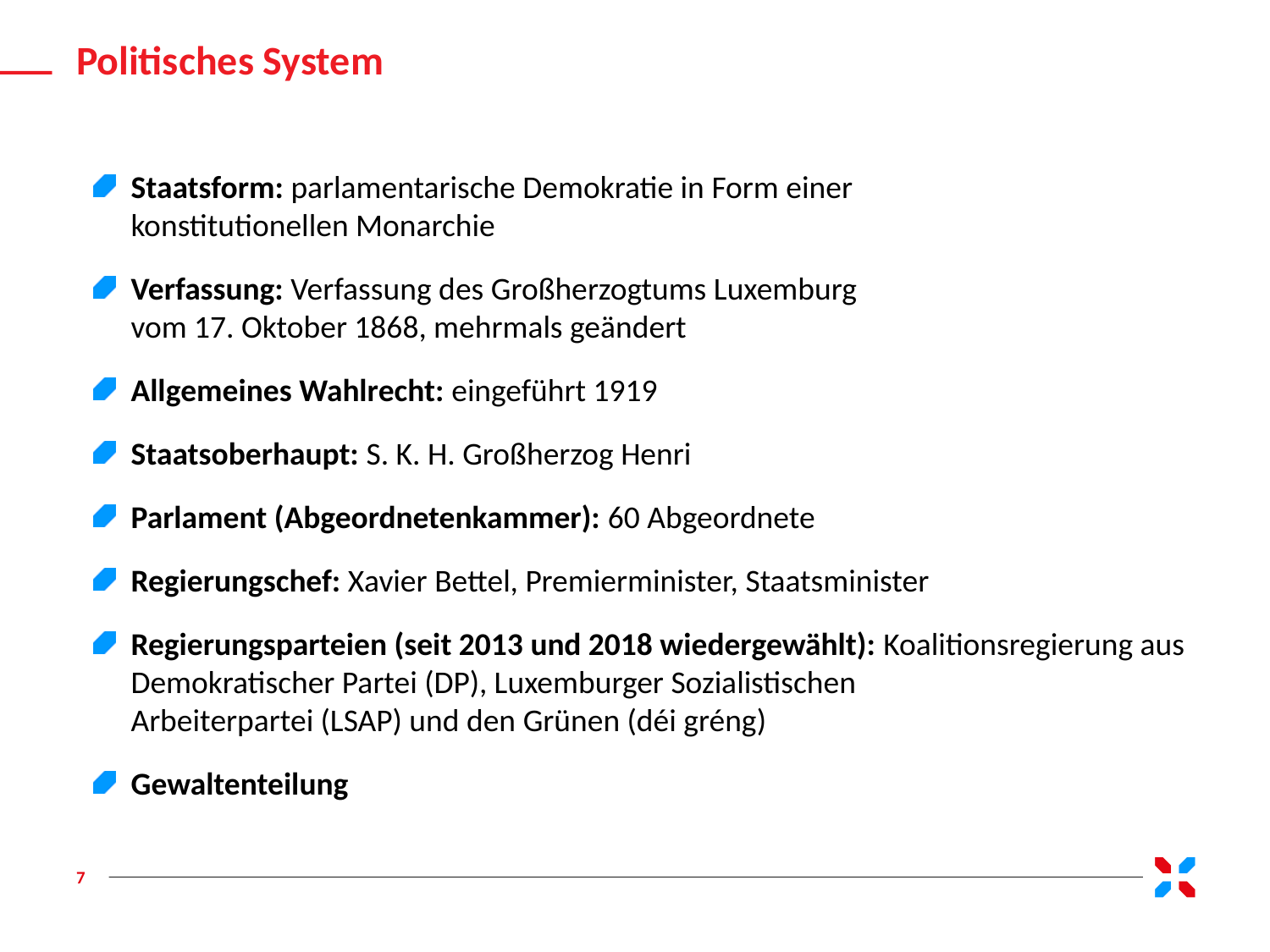

Politisches System
Staatsform: parlamentarische Demokratie in Form einer
konstitutionellen Monarchie

Verfassung: Verfassung des Großherzogtums Luxemburg
vom 17. Oktober 1868, mehrmals geändert

Allgemeines Wahlrecht: eingeführt 1919

Staatsoberhaupt: S. K. H. Großherzog Henri
Parlament (Abgeordnetenkammer): 60 Abgeordnete
Regierungschef: Xavier Bettel, Premierminister, Staatsminister

Regierungsparteien (seit 2013 und 2018 wiedergewählt): Koalitionsregierung aus Demokratischer Partei (DP), Luxemburger Sozialistischen
	Arbeiterpartei (LSAP) und den Grünen (déi gréng)
Gewaltenteilung